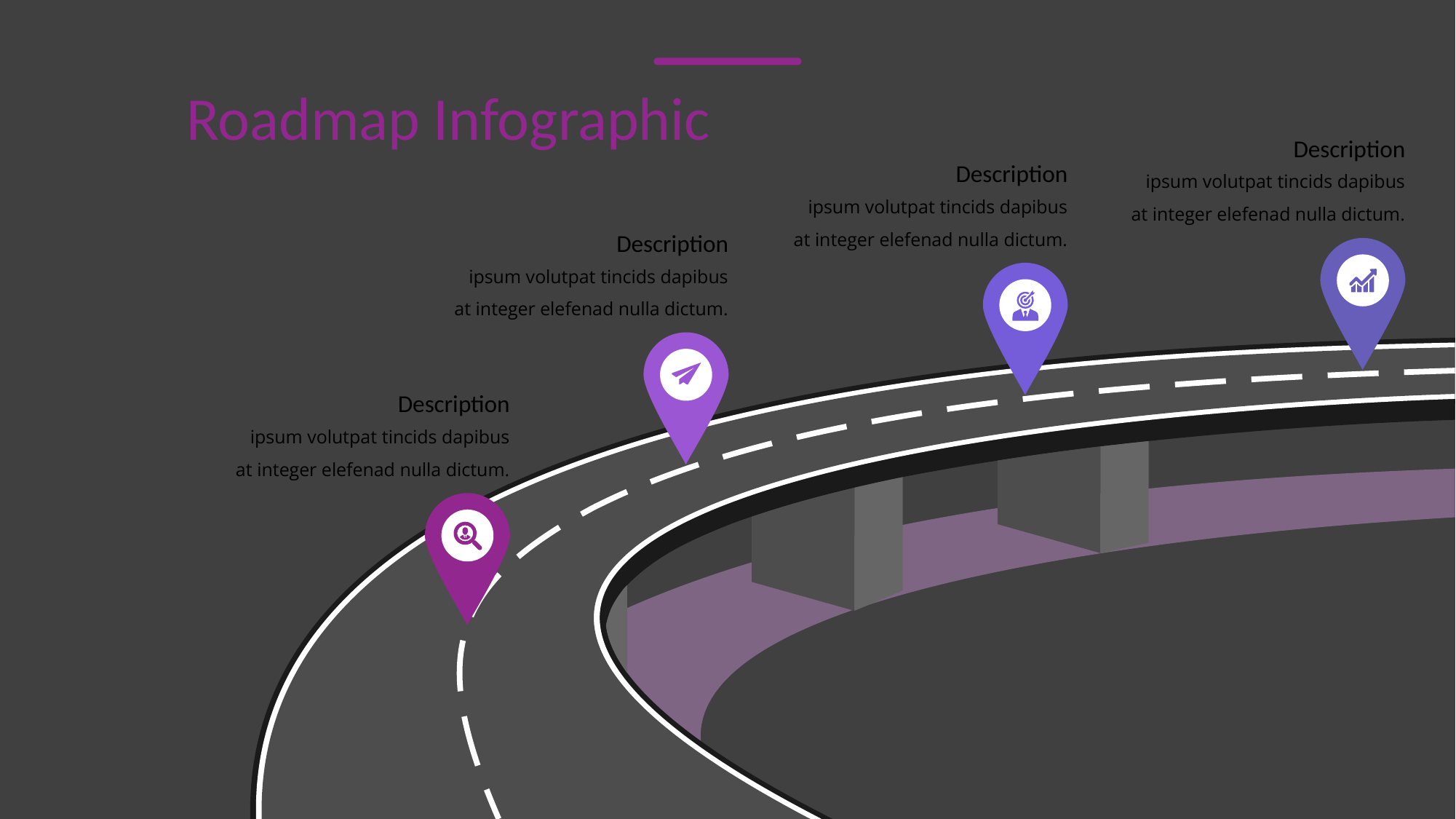

# Roadmap Infographic
Description
Description
ipsum volutpat tincids dapibus at integer elefenad nulla dictum.
ipsum volutpat tincids dapibus at integer elefenad nulla dictum.
Description

ipsum volutpat tincids dapibus at integer elefenad nulla dictum.

Description
ipsum volutpat tincids dapibus at integer elefenad nulla dictum.